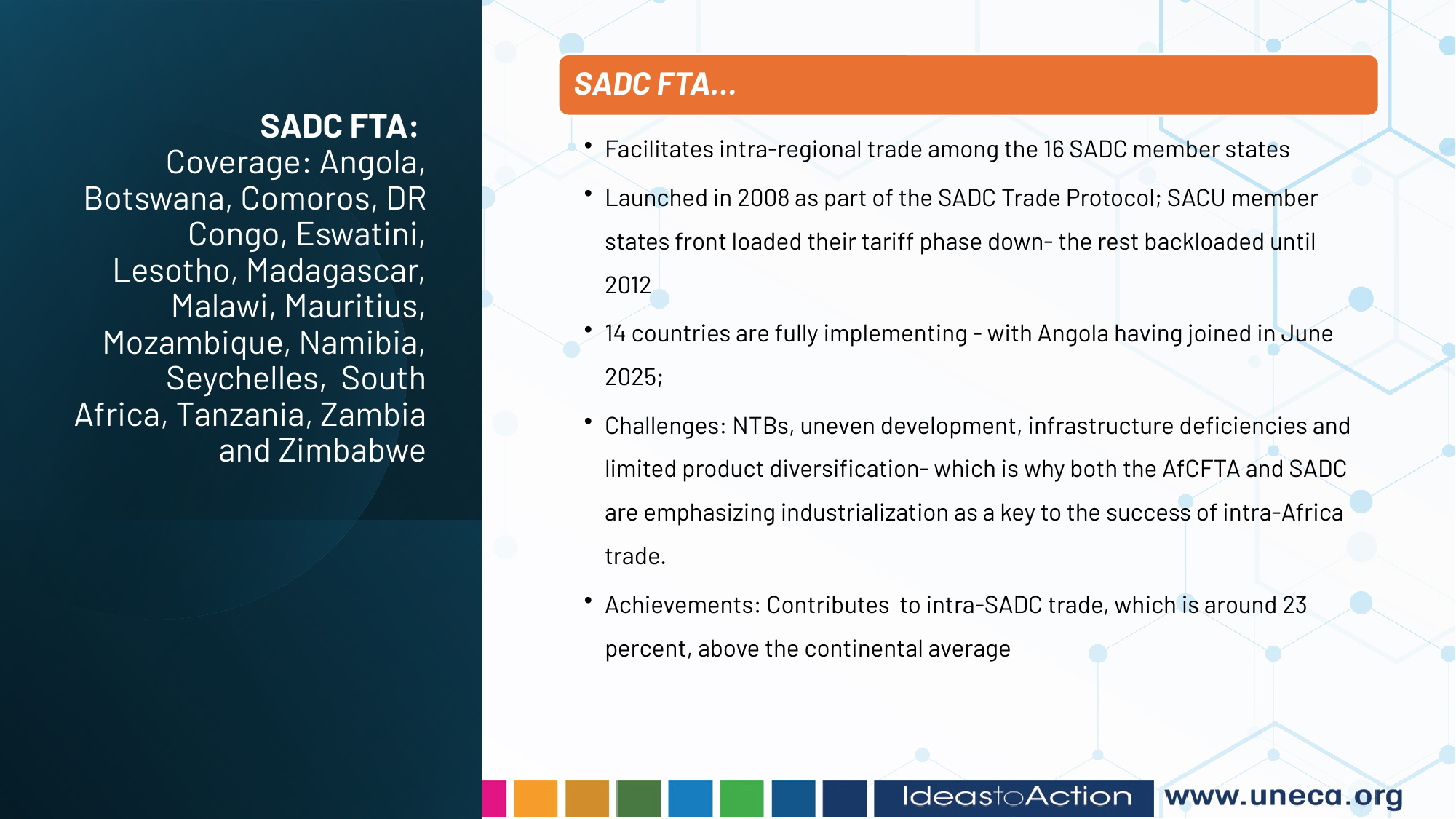

SADC FTA…
Facilitates intra-regional trade among the 16 SADC member states
Launched in 2008 as part of the SADC Trade Protocol; SACU member states front loaded their tariff phase down- the rest backloaded until 2012
14 countries are fully implementing - with Angola having joined in June 2025;
Challenges: NTBs, uneven development, infrastructure deficiencies and limited product diversification- which is why both the AfCFTA and SADC are emphasizing industrialization as a key to the success of intra-Africa trade.
Achievements: Contributes  to intra-SADC trade, which is around 23 percent, above the continental average
# SADC FTA: Coverage: Angola, Botswana, Comoros, DR Congo, Eswatini, Lesotho, Madagascar, Malawi, Mauritius, Mozambique, Namibia, Seychelles,  South Africa, Tanzania, Zambia and Zimbabwe